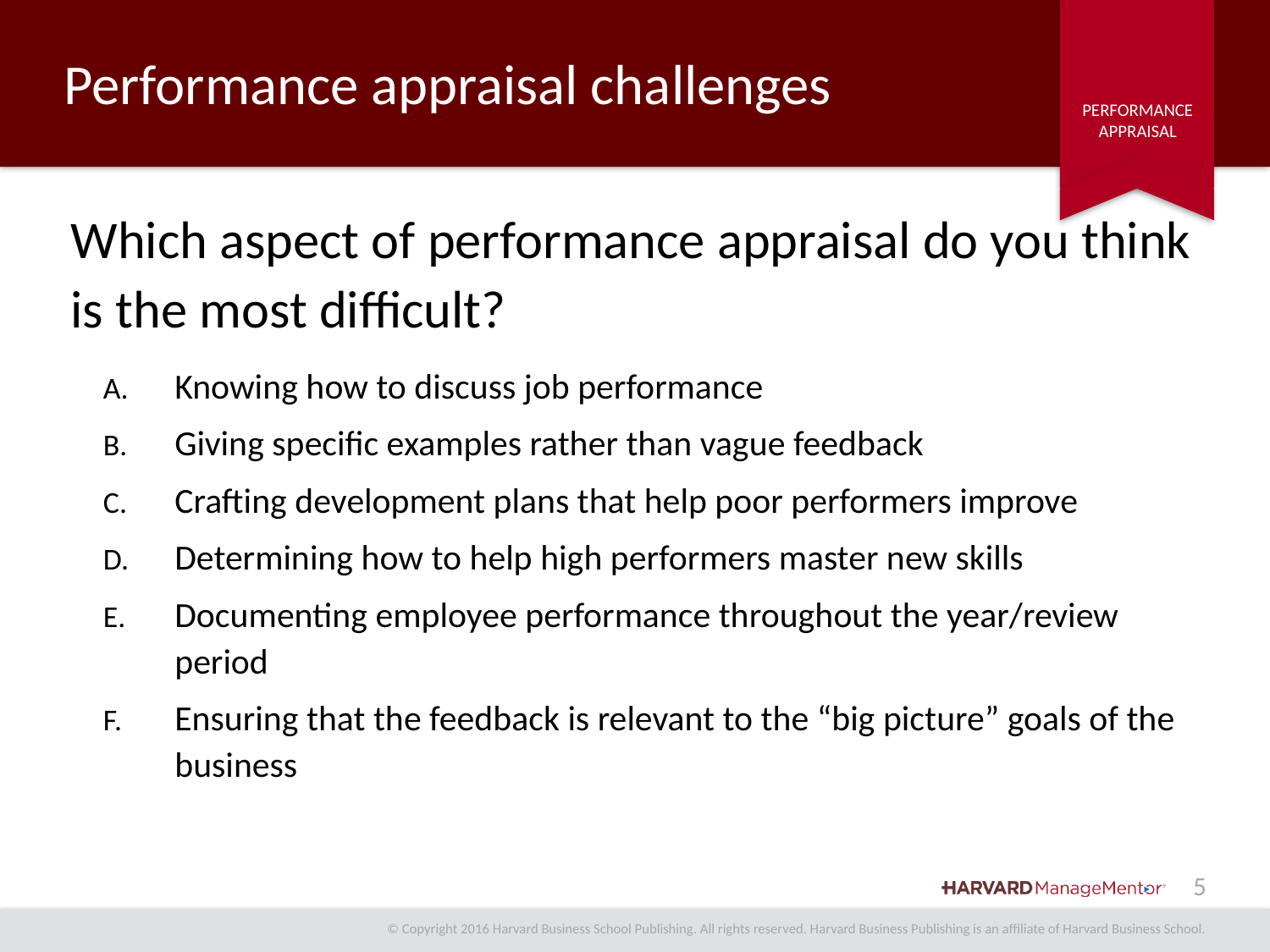

# Performance appraisal challenges
Which aspect of performance appraisal do you think is the most difficult?
Knowing how to discuss job performance
Giving specific examples rather than vague feedback
Crafting development plans that help poor performers improve
Determining how to help high performers master new skills
Documenting employee performance throughout the year/review period
Ensuring that the feedback is relevant to the “big picture” goals of the business